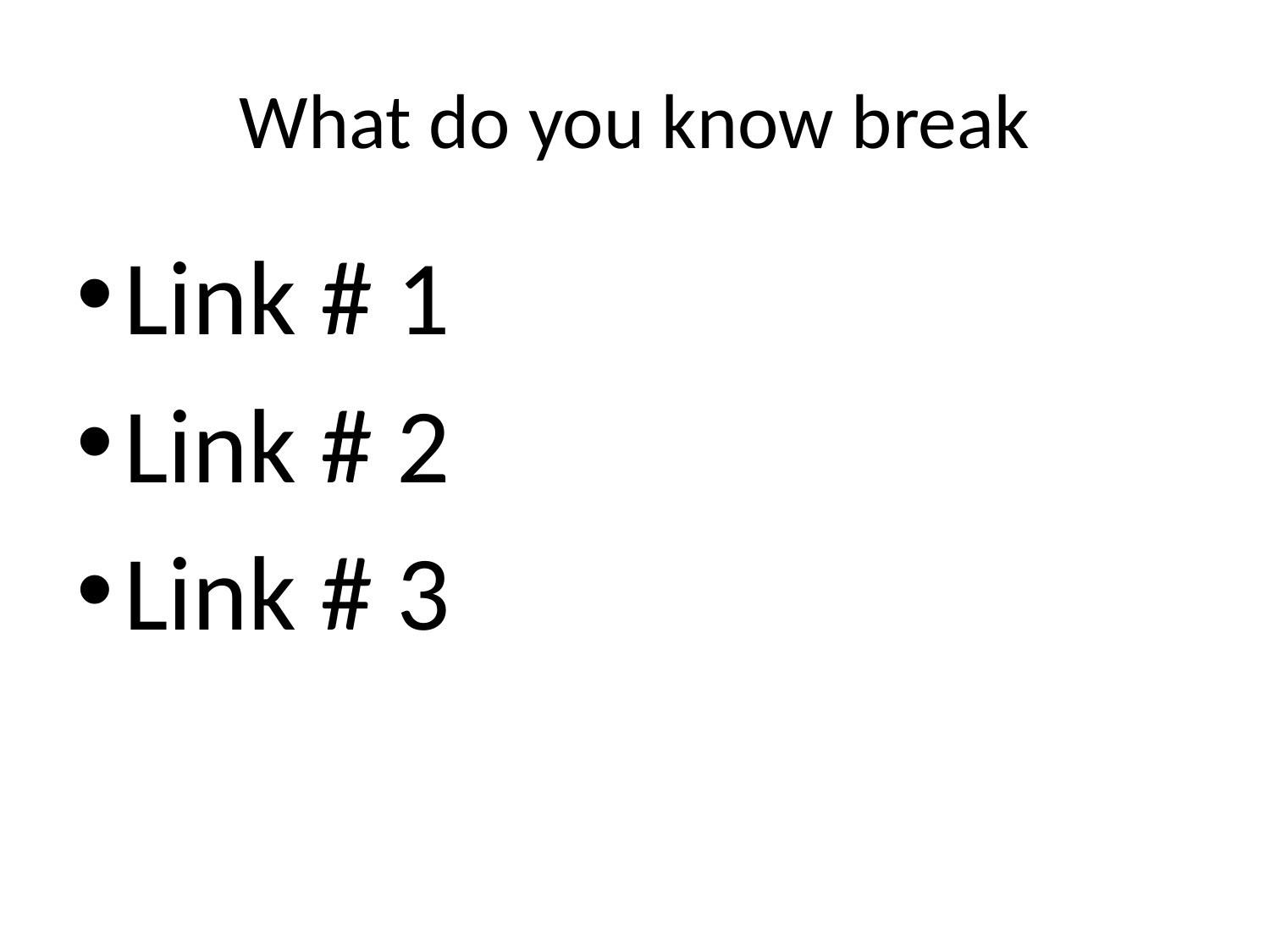

# What do you know break
Link # 1
Link # 2
Link # 3